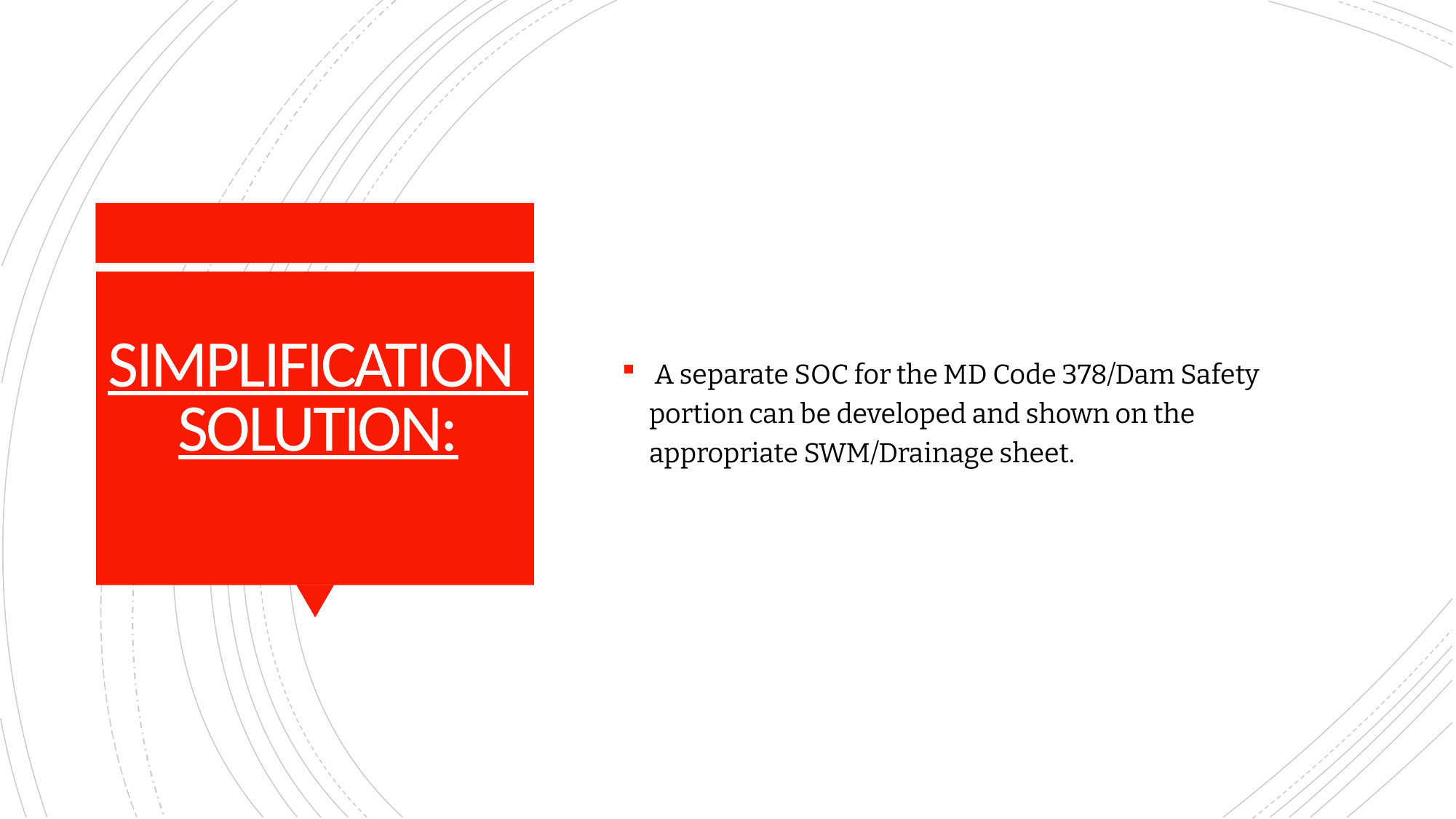

A separate SOC for the MD Code 378/Dam Safety portion can be developed and shown on the appropriate SWM/Drainage sheet.
# SIMPLIFICATION
SOLUTION: